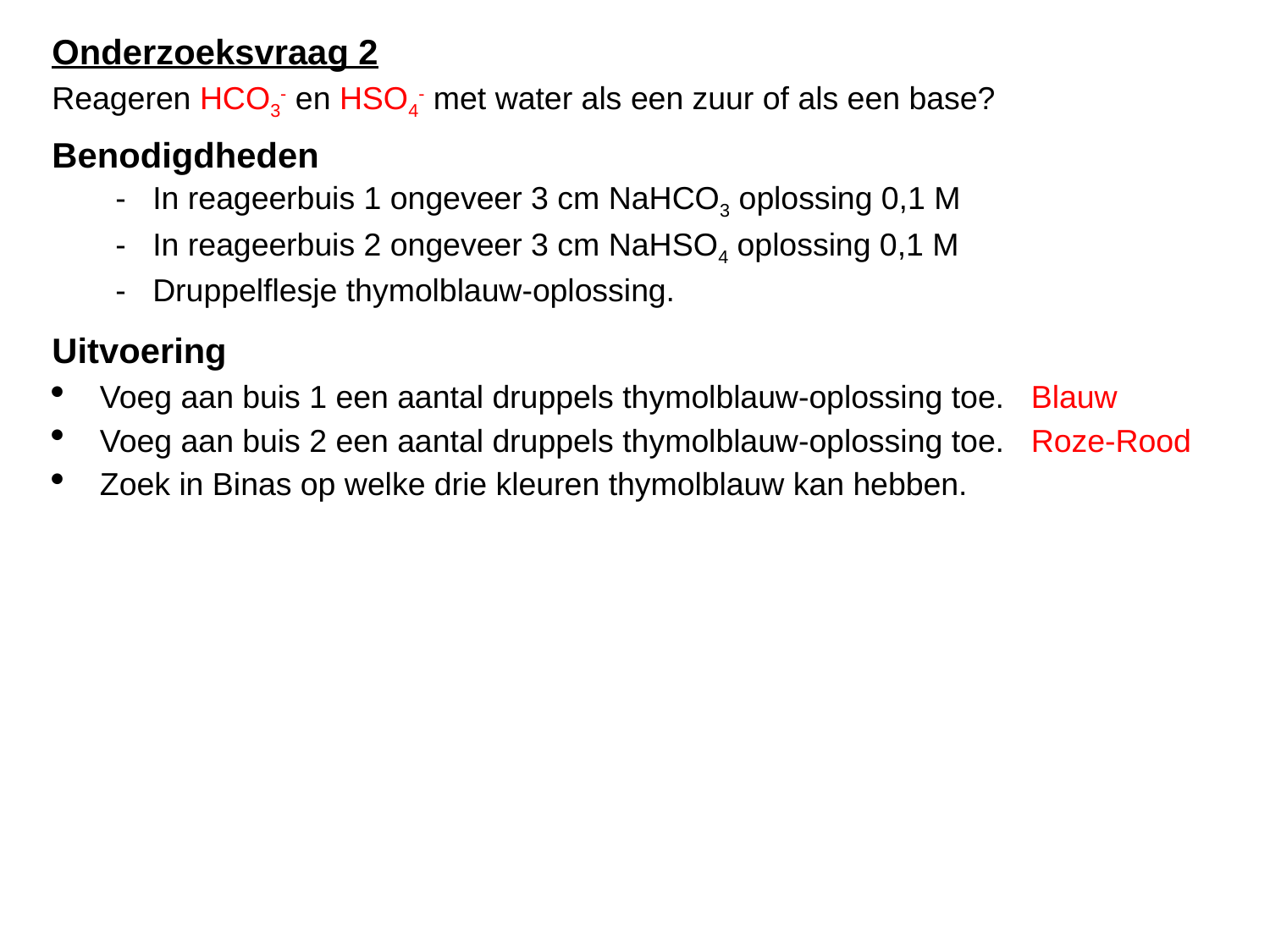

Onderzoeksvraag 2
Reageren HCO3- en HSO4- met water als een zuur of als een base?

Benodigdheden
-   In reageerbuis 1 ongeveer 3 cm NaHCO3 oplossing 0,1 M
-   In reageerbuis 2 ongeveer 3 cm NaHSO4 oplossing 0,1 M
-   Druppelflesje thymolblauw-oplossing.
Uitvoering
Voeg aan buis 1 een aantal druppels thymolblauw-oplossing toe.   Blauw
Voeg aan buis 2 een aantal druppels thymolblauw-oplossing toe.   Roze-Rood
Zoek in Binas op welke drie kleuren thymolblauw kan hebben.